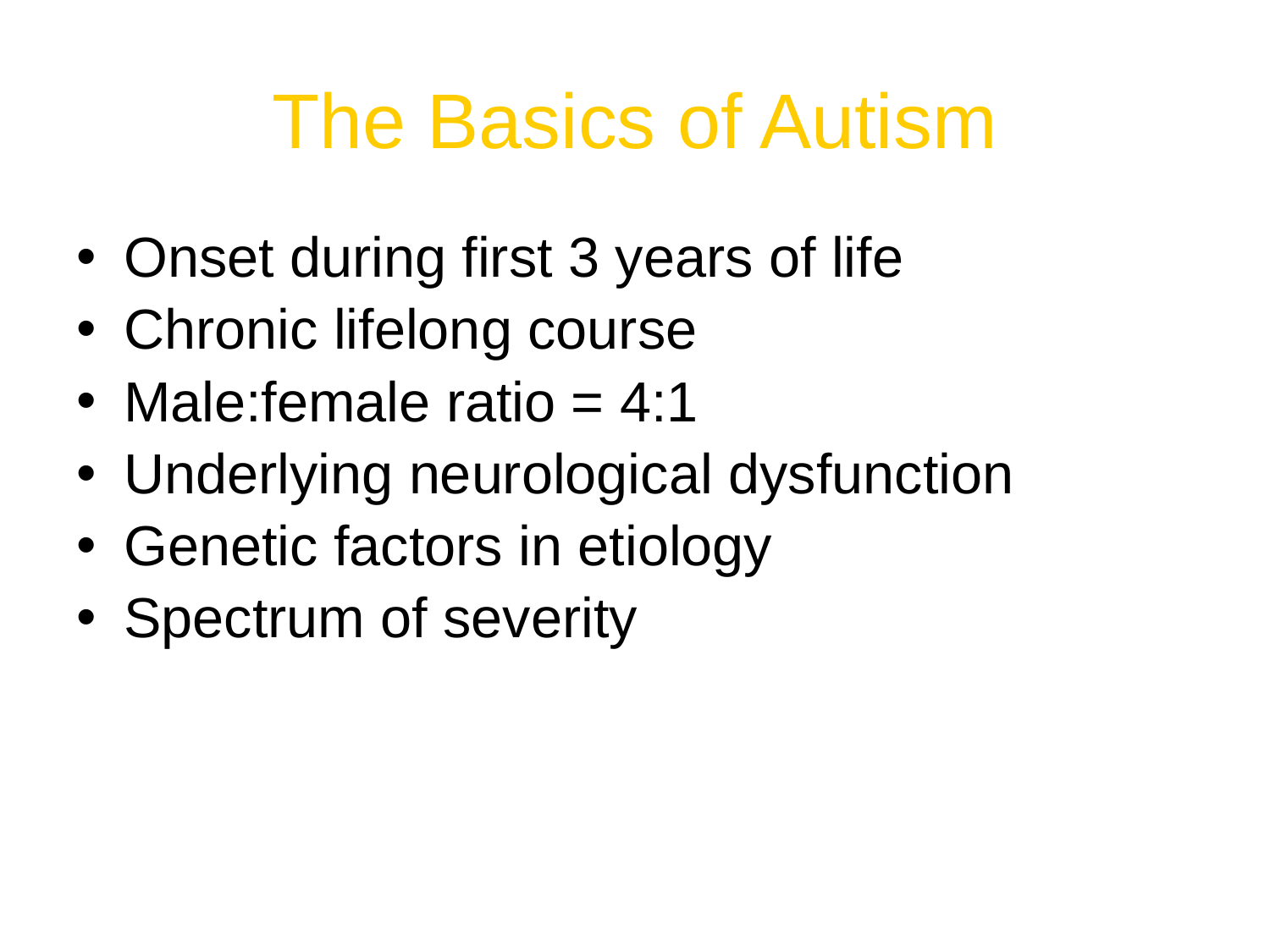

# The Basics of Autism
Onset during first 3 years of life
Chronic lifelong course
Male:female ratio = 4:1
Underlying neurological dysfunction
Genetic factors in etiology
Spectrum of severity